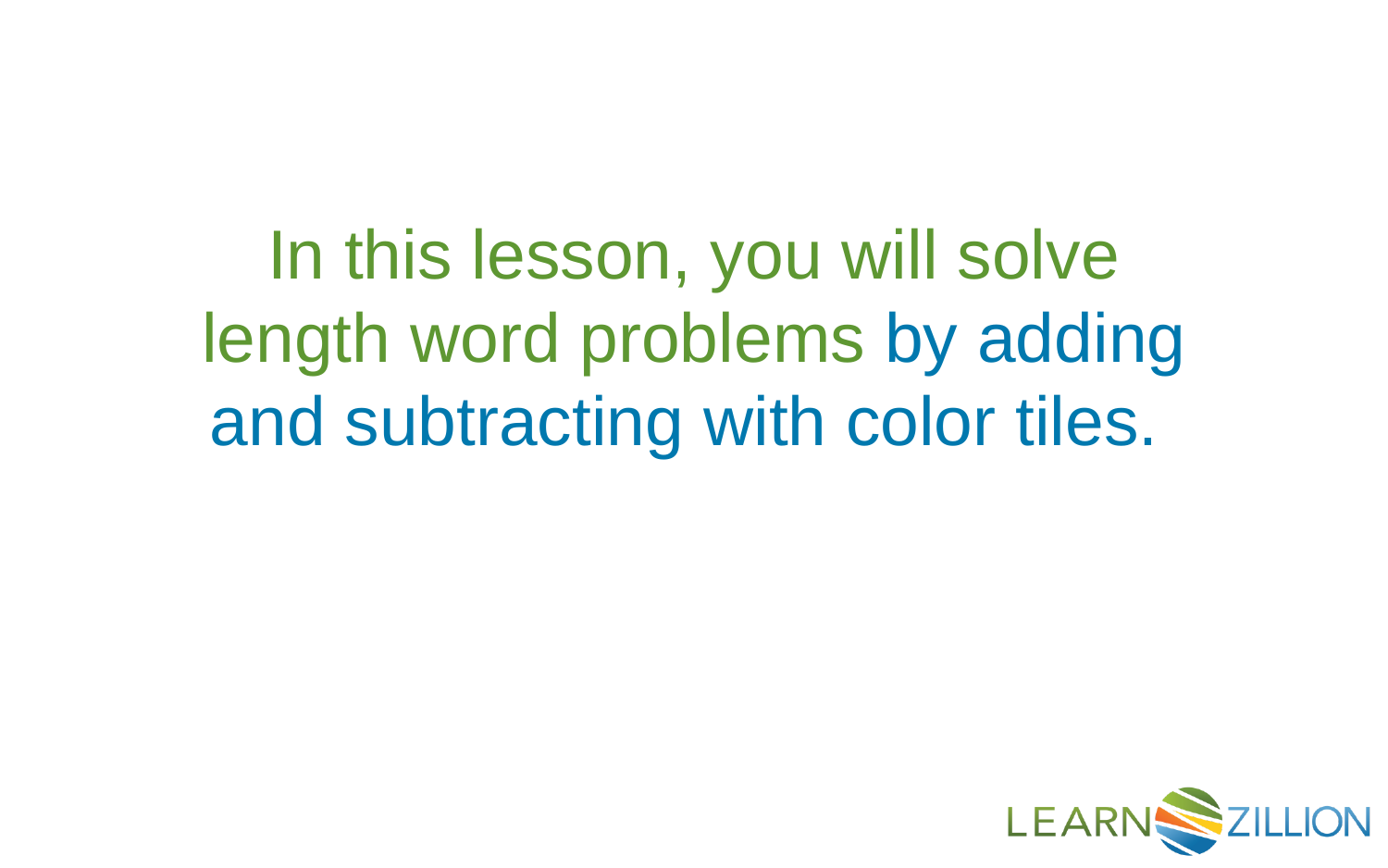

In this lesson, you will solve length word problems by adding and subtracting with color tiles.